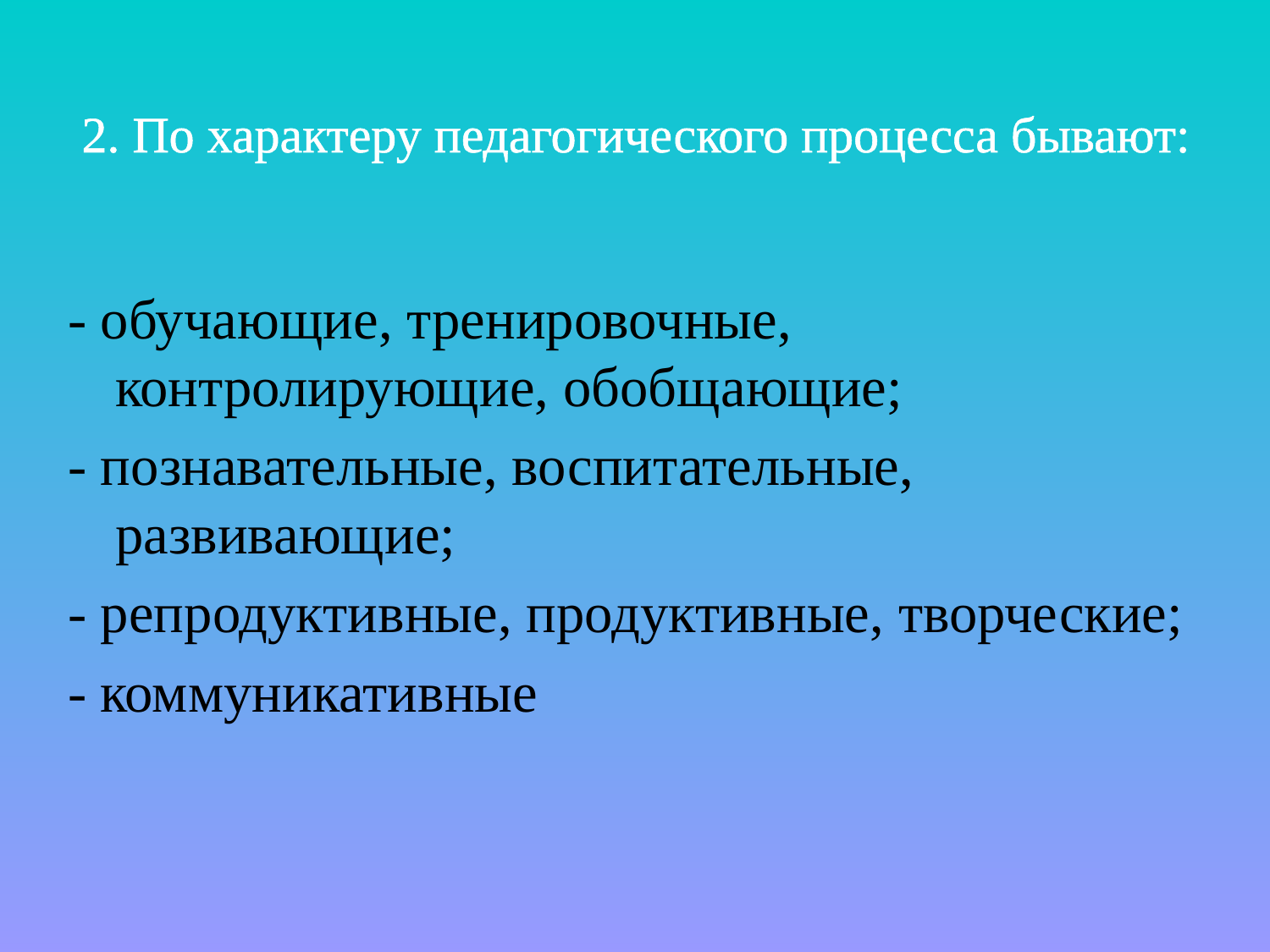

# 2. По характеру педагогического процесса бывают:
- обучающие, тренировочные, контролирующие, обобщающие;
- познавательные, воспитательные, развивающие;
- репродуктивные, продуктивные, творческие;
- коммуникативные